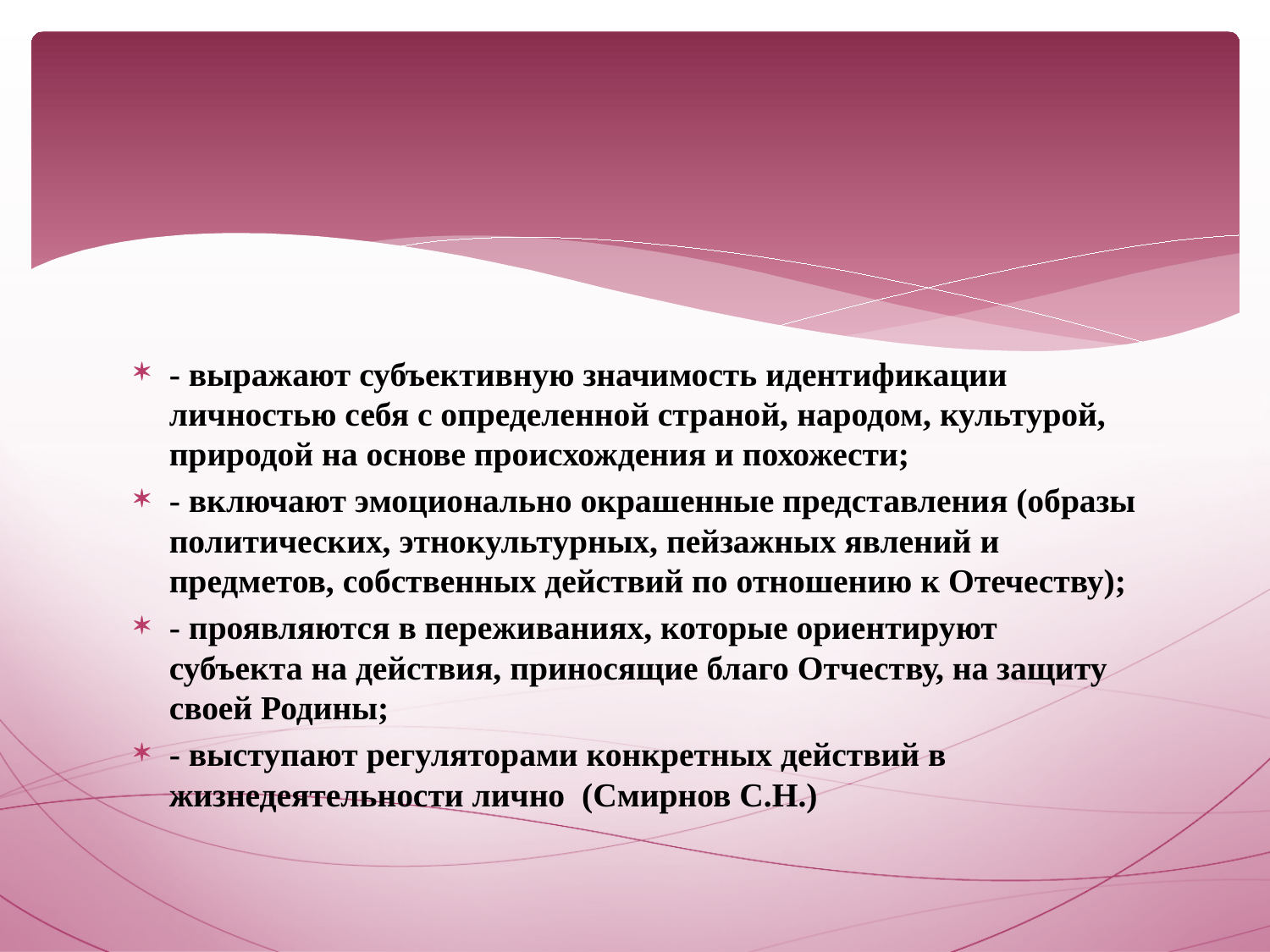

- выражают субъективную значимость идентификации личностью себя с определенной страной, народом, культурой, природой на основе происхождения и похожести;
- включают эмоционально окрашенные представления (образы политических, этнокультурных, пейзажных явлений и предметов, собственных действий по отношению к Отечеству);
- проявляются в переживаниях, которые ориентируют субъекта на действия, приносящие благо Отчеству, на защиту своей Родины;
- выступают регуляторами конкретных действий в жизнедеятельности лично  (Смирнов С.Н.)